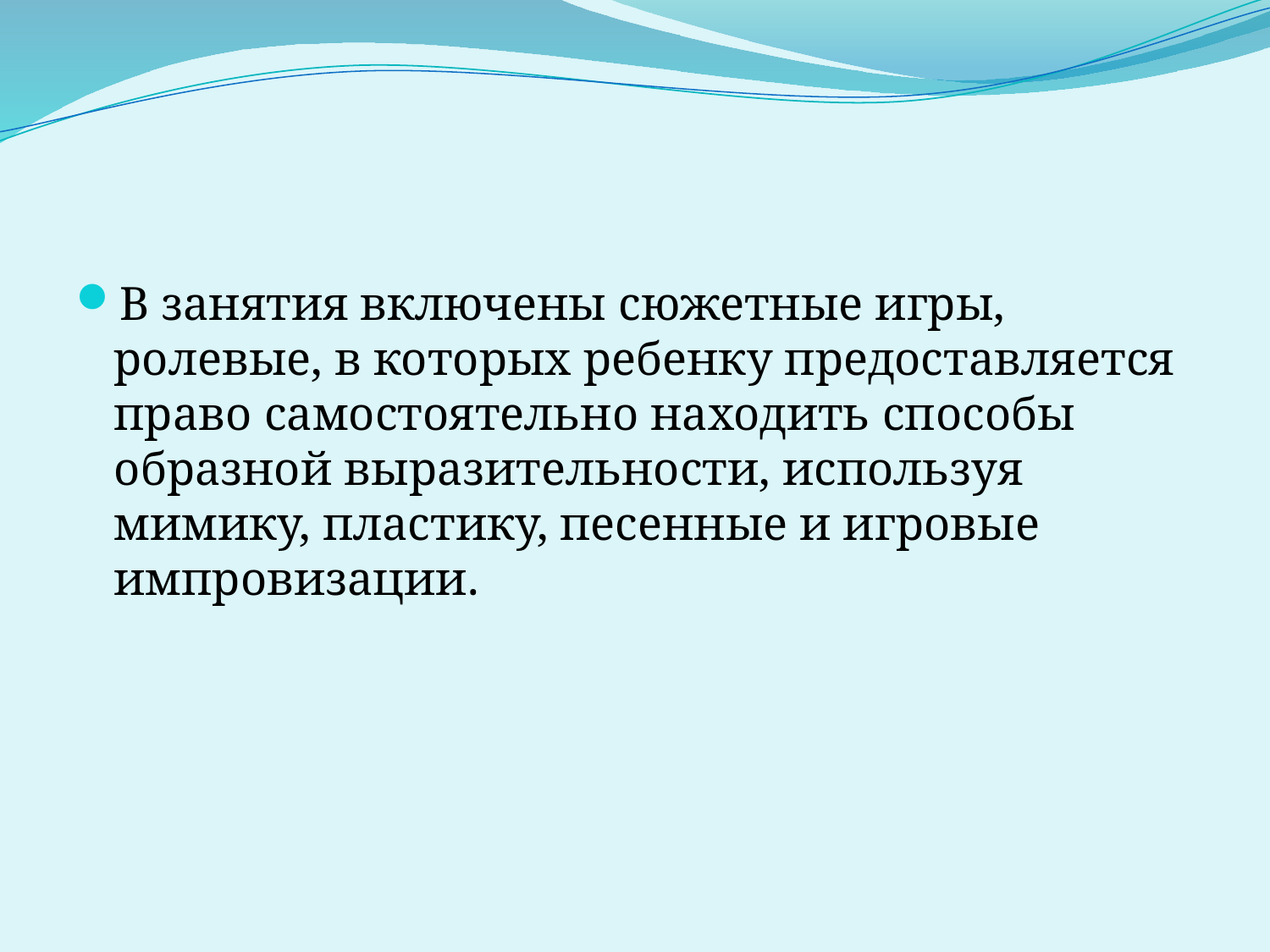

#
В занятия включены сюжетные игры, ролевые, в которых ребенку предоставляется право самостоятельно находить способы образной выразительности, используя мимику, пластику, песенные и игровые импровизации.